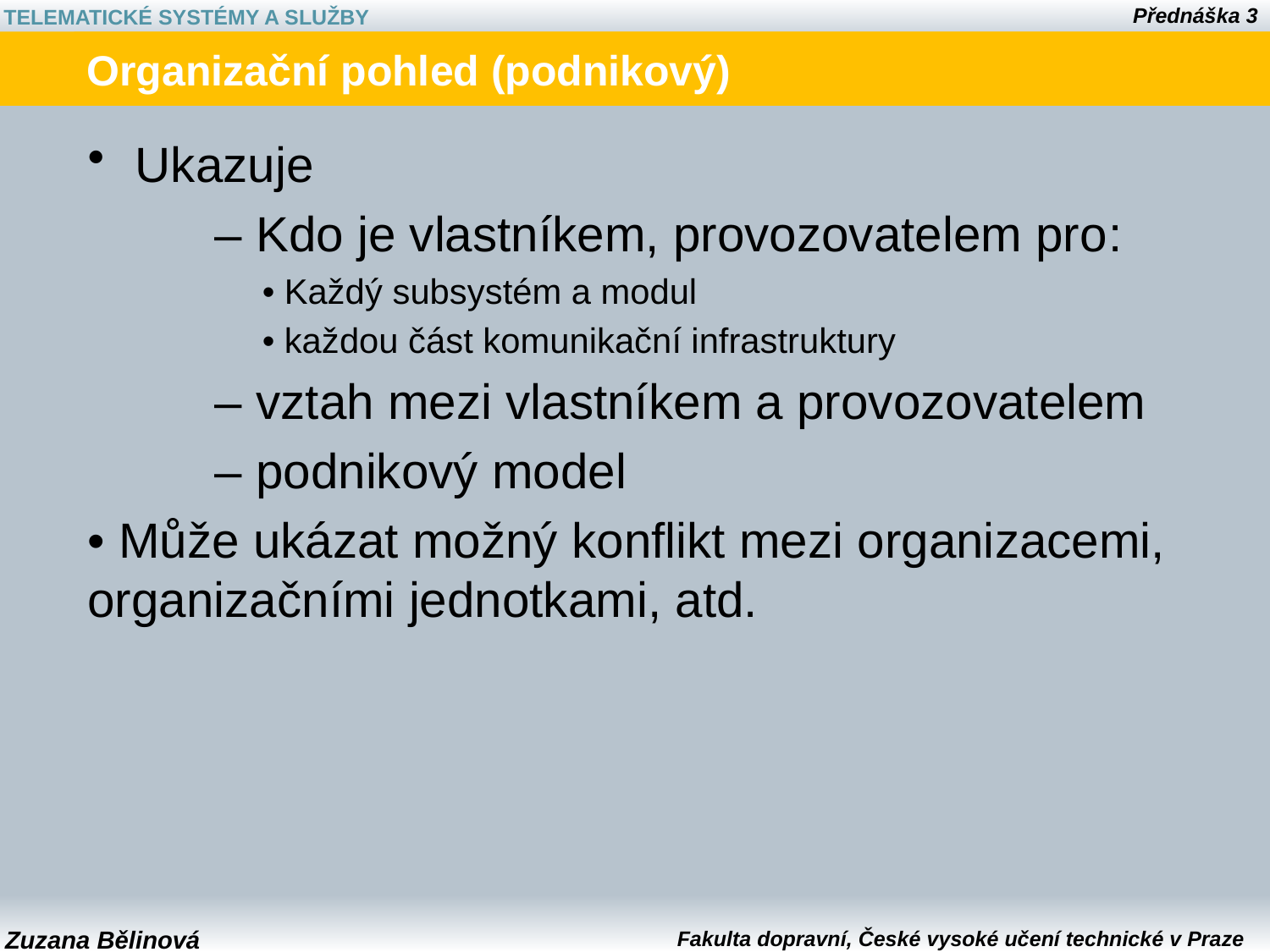

# Organizační pohled (podnikový)
Ukazuje
	– Kdo je vlastníkem, provozovatelem pro:
• Každý subsystém a modul
• každou část komunikační infrastruktury
	– vztah mezi vlastníkem a provozovatelem
	– podnikový model
• Může ukázat možný konflikt mezi organizacemi, organizačními jednotkami, atd.